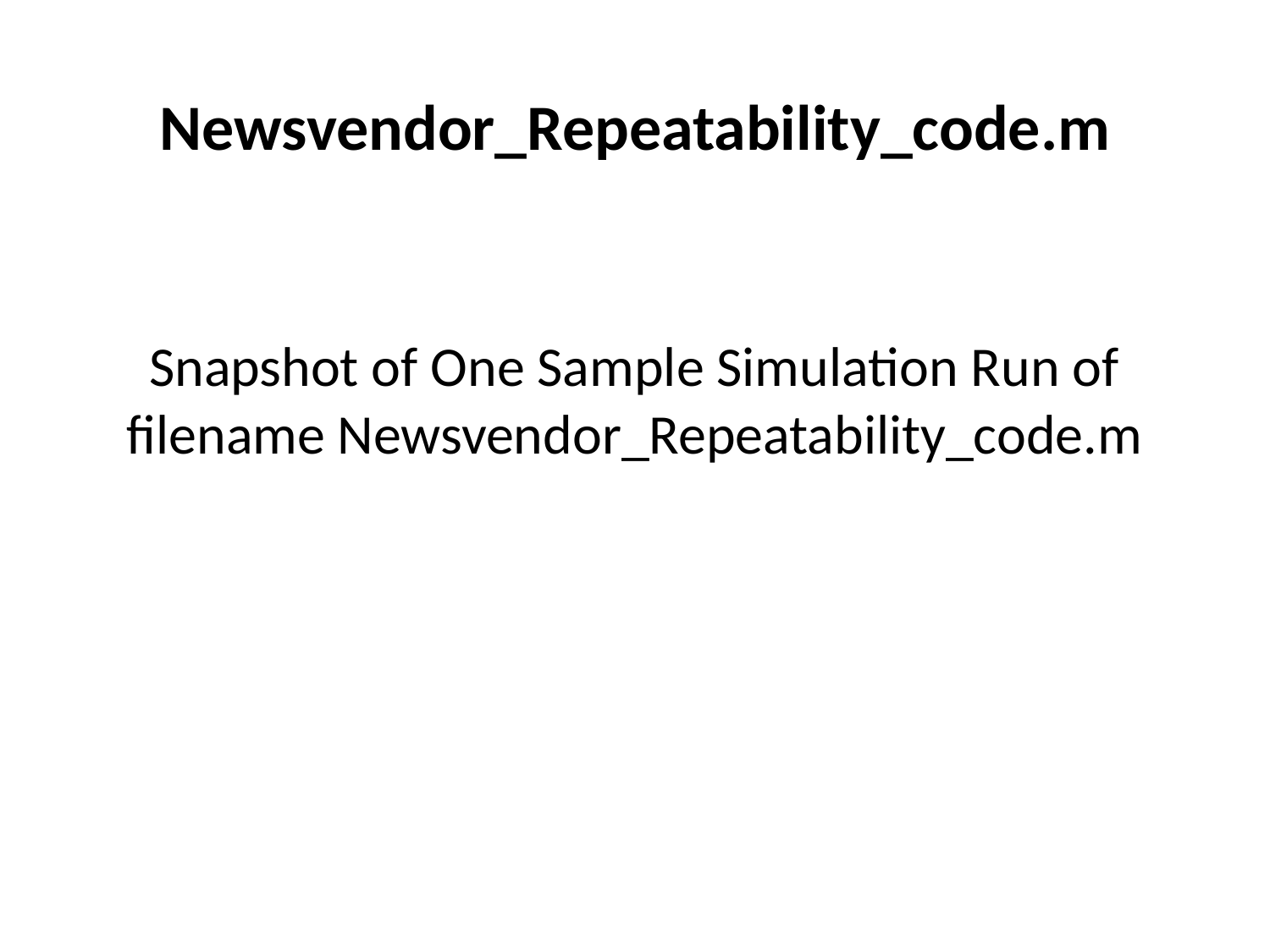

# Newsvendor_Repeatability_code.m
Snapshot of One Sample Simulation Run of filename Newsvendor_Repeatability_code.m